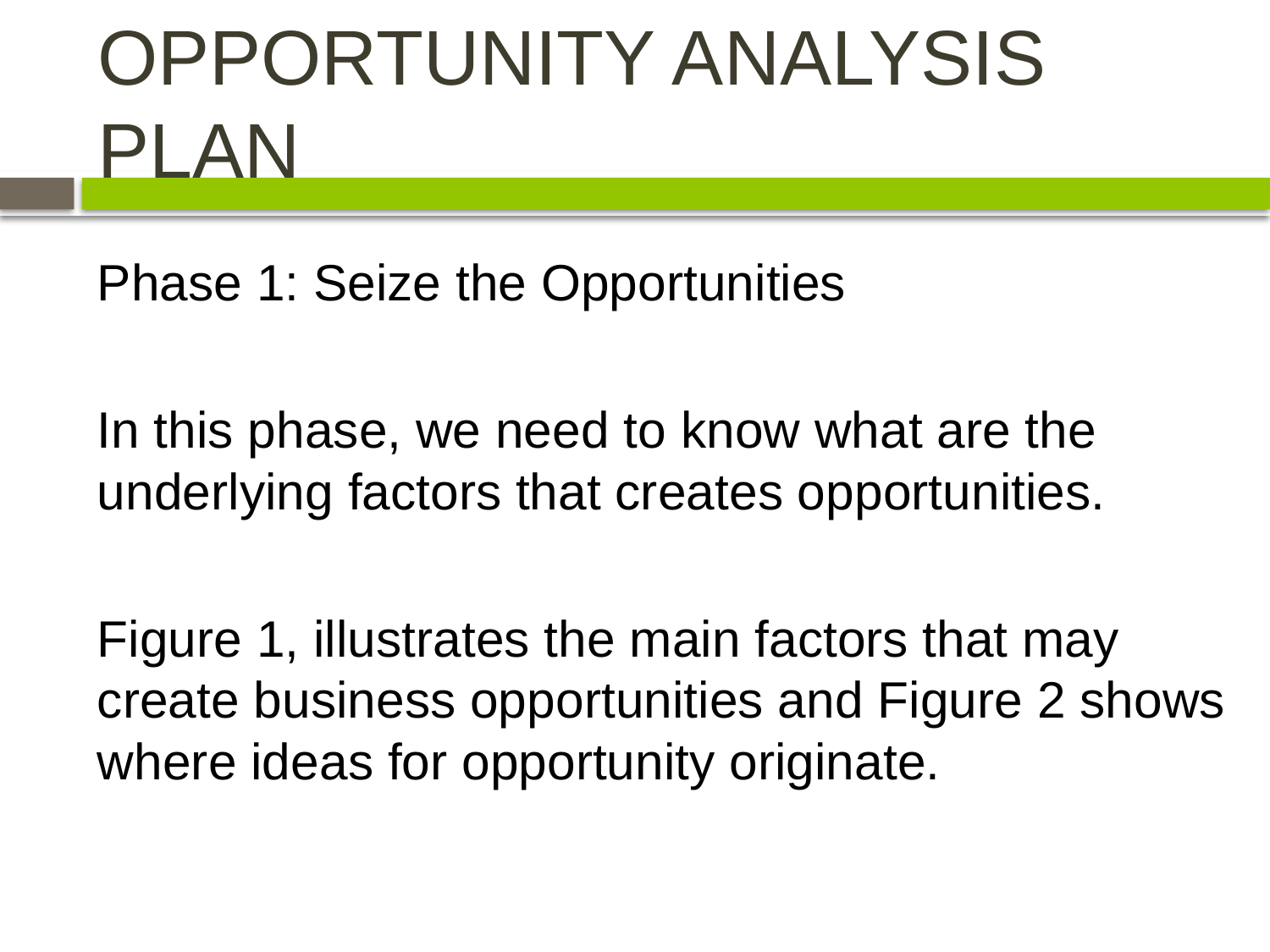

# OPPORTUNITY ANALYSIS PLAN
Phase 1: Seize the Opportunities

In this phase, we need to know what are the underlying factors that creates opportunities.

Figure 1, illustrates the main factors that may create business opportunities and Figure 2 shows where ideas for opportunity originate.